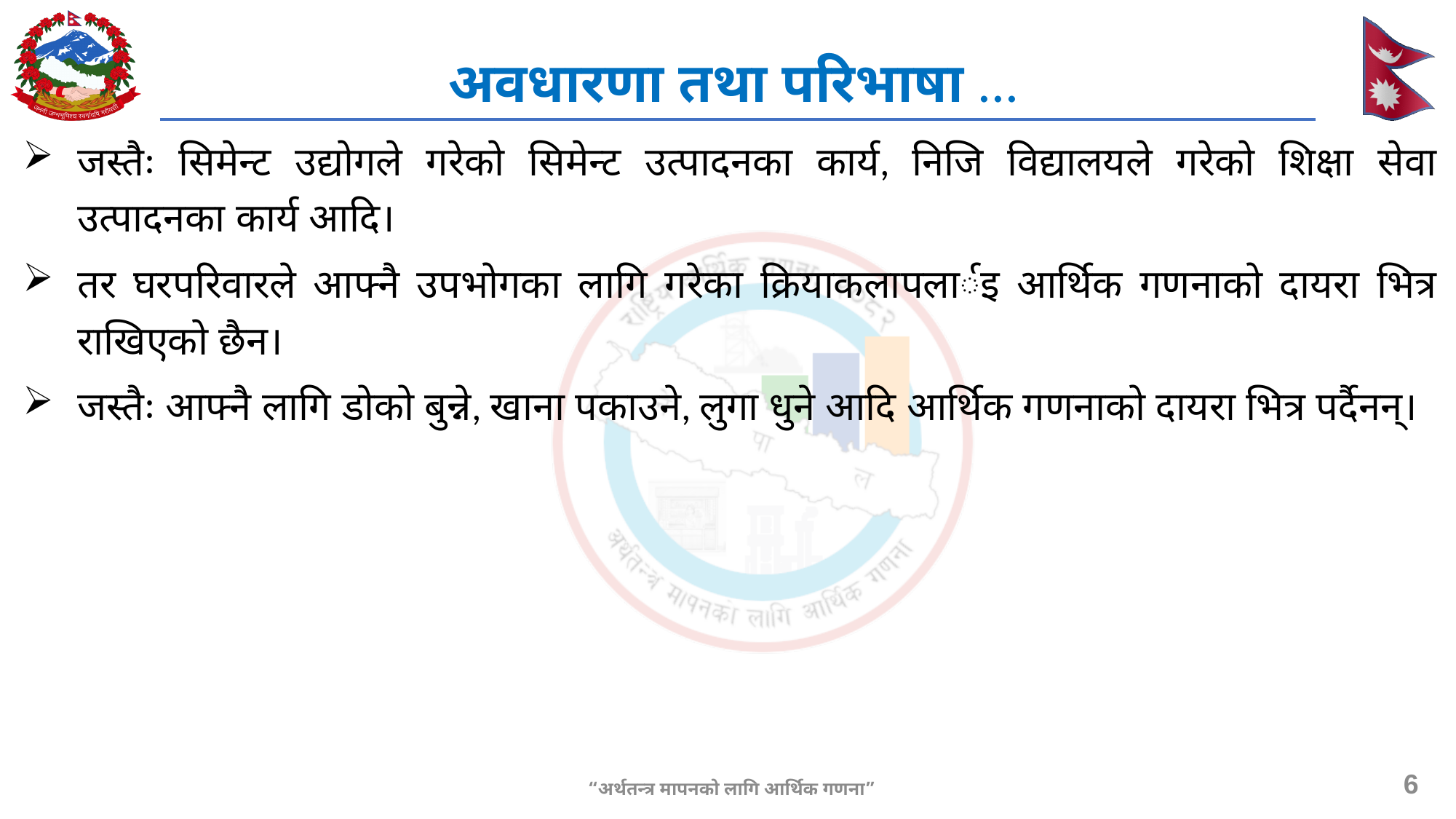

# अवधारणा तथा परिभाषा ...
जस्तैः सिमेन्ट उद्योगले गरेको सिमेन्ट उत्पादनका कार्य, निजि विद्यालयले गरेको शिक्षा सेवा उत्पादनका कार्य आदि।
तर घरपरिवारले आफ्नै उपभोगका लागि गरेका क्रियाकलापलार्इ आर्थिक गणनाको दायरा भित्र राखिएको छैन।
जस्तैः आफ्नै लागि डोको बुन्ने, खाना पकाउने, लुगा धुने आदि आर्थिक गणनाको दायरा भित्र पर्दैनन्।

6
“अर्थतन्त्र मापनको लागि आर्थिक गणना”